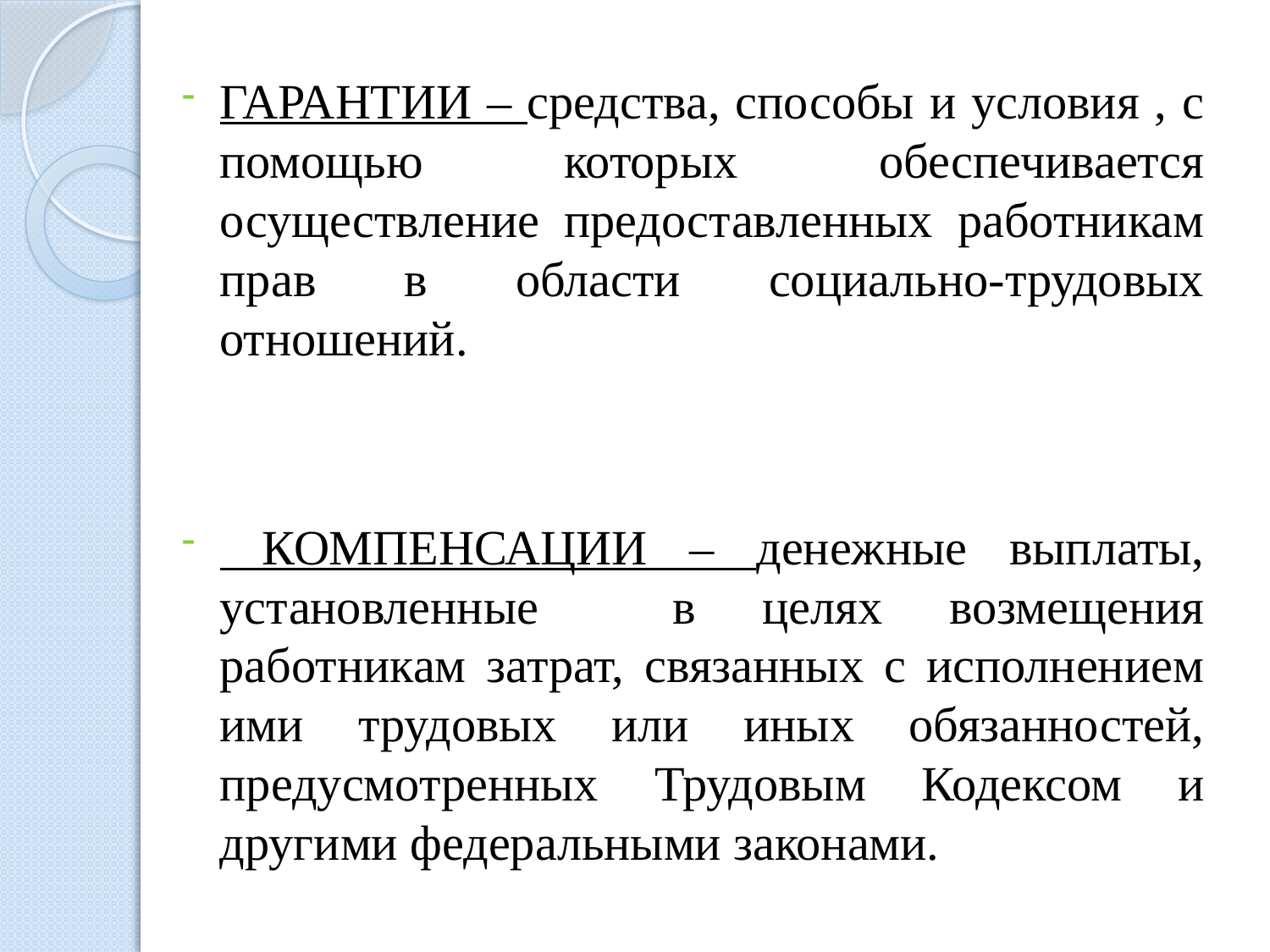

ГАРАНТИИ – средства, способы и условия , с помощью которых обеспечивается осуществление предоставленных работникам прав в области социально-трудовых отношений.

 КОМПЕНСАЦИИ – денежные выплаты, установленные  в целях возмещения работникам затрат, связанных с исполнением ими трудовых или иных обязанностей, предусмотренных Трудовым Кодексом и другими федеральными законами.